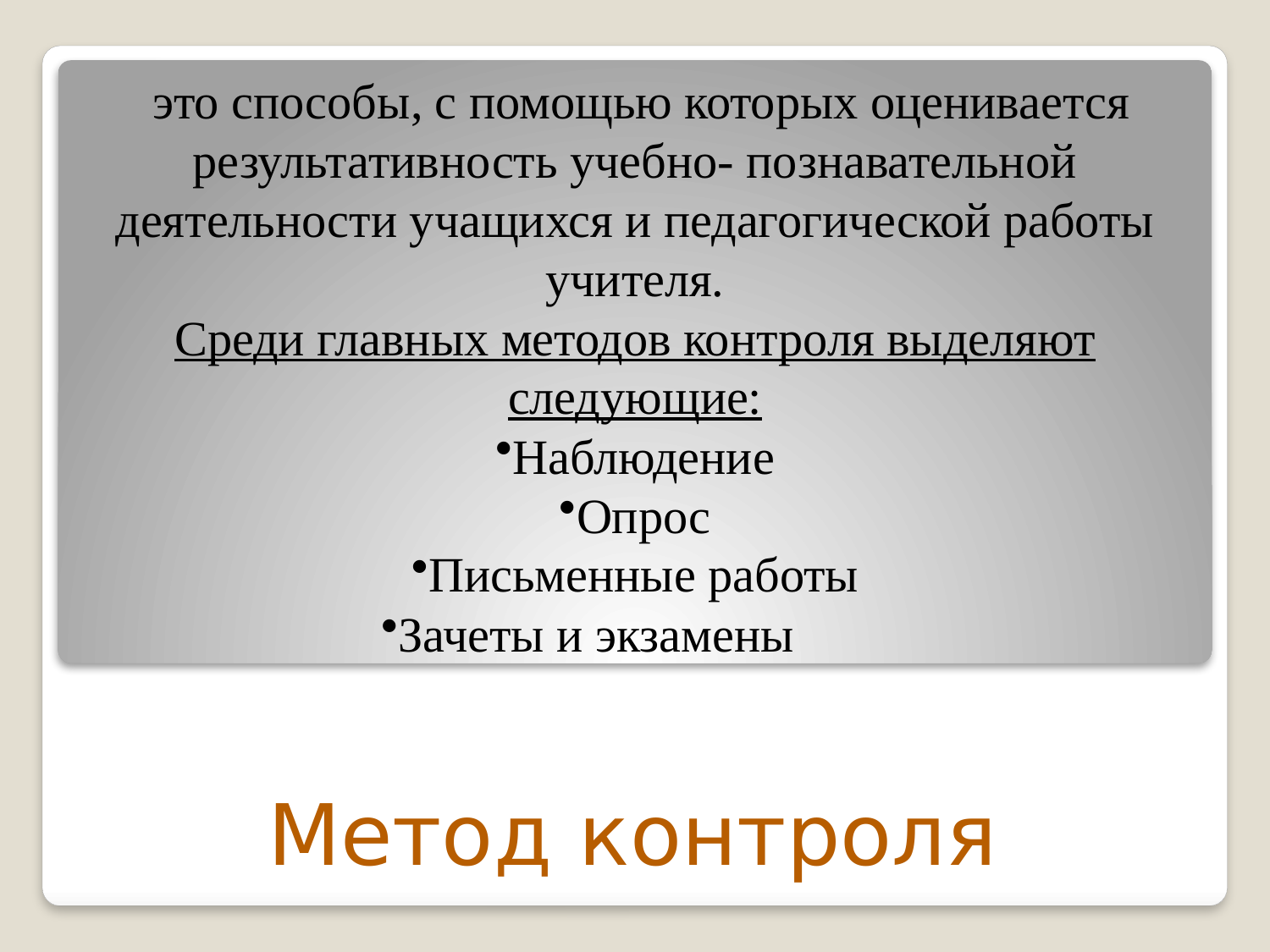

это способы, с помощью которых оценивается результативность учебно- познавательной деятельности учащихся и педагогической работы учителя.
Среди главных методов контроля выделяют следующие:
Наблюдение
Опрос
Письменные работы
Зачеты и экзамены

#
Метод контроля